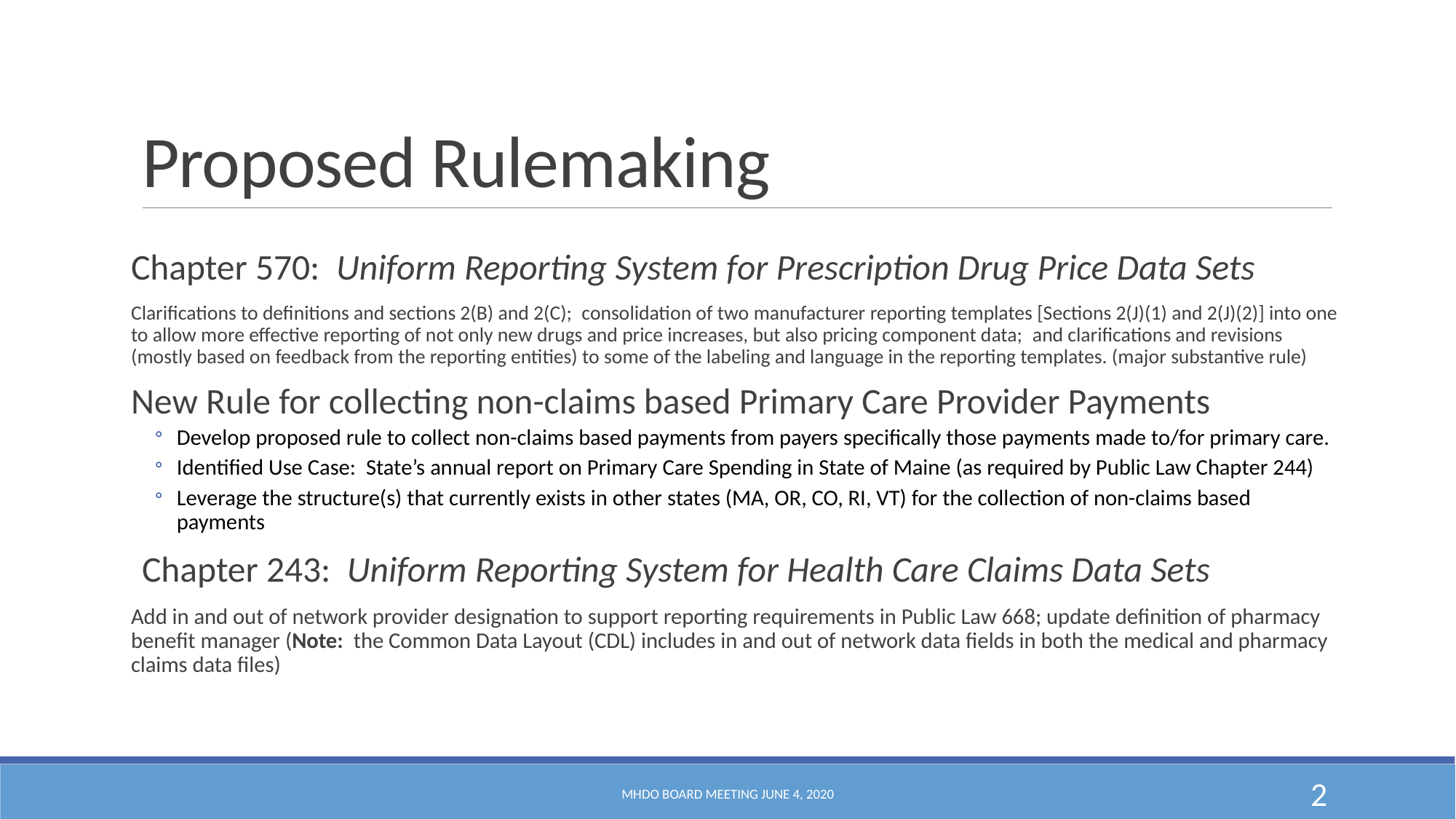

# Proposed Rulemaking
Chapter 570:  Uniform Reporting System for Prescription Drug Price Data Sets
Clarifications to definitions and sections 2(B) and 2(C);  consolidation of two manufacturer reporting templates [Sections 2(J)(1) and 2(J)(2)] into one to allow more effective reporting of not only new drugs and price increases, but also pricing component data;  and clarifications and revisions (mostly based on feedback from the reporting entities) to some of the labeling and language in the reporting templates. (major substantive rule)
New Rule for collecting non-claims based Primary Care Provider Payments
Develop proposed rule to collect non-claims based payments from payers specifically those payments made to/for primary care.
Identified Use Case:  State’s annual report on Primary Care Spending in State of Maine (as required by Public Law Chapter 244)
Leverage the structure(s) that currently exists in other states (MA, OR, CO, RI, VT) for the collection of non-claims based payments
Chapter 243:  Uniform Reporting System for Health Care Claims Data Sets
Add in and out of network provider designation to support reporting requirements in Public Law 668; update definition of pharmacy benefit manager (Note:  the Common Data Layout (CDL) includes in and out of network data fields in both the medical and pharmacy claims data files)

MHDO Board Meeting June 4, 2020
2